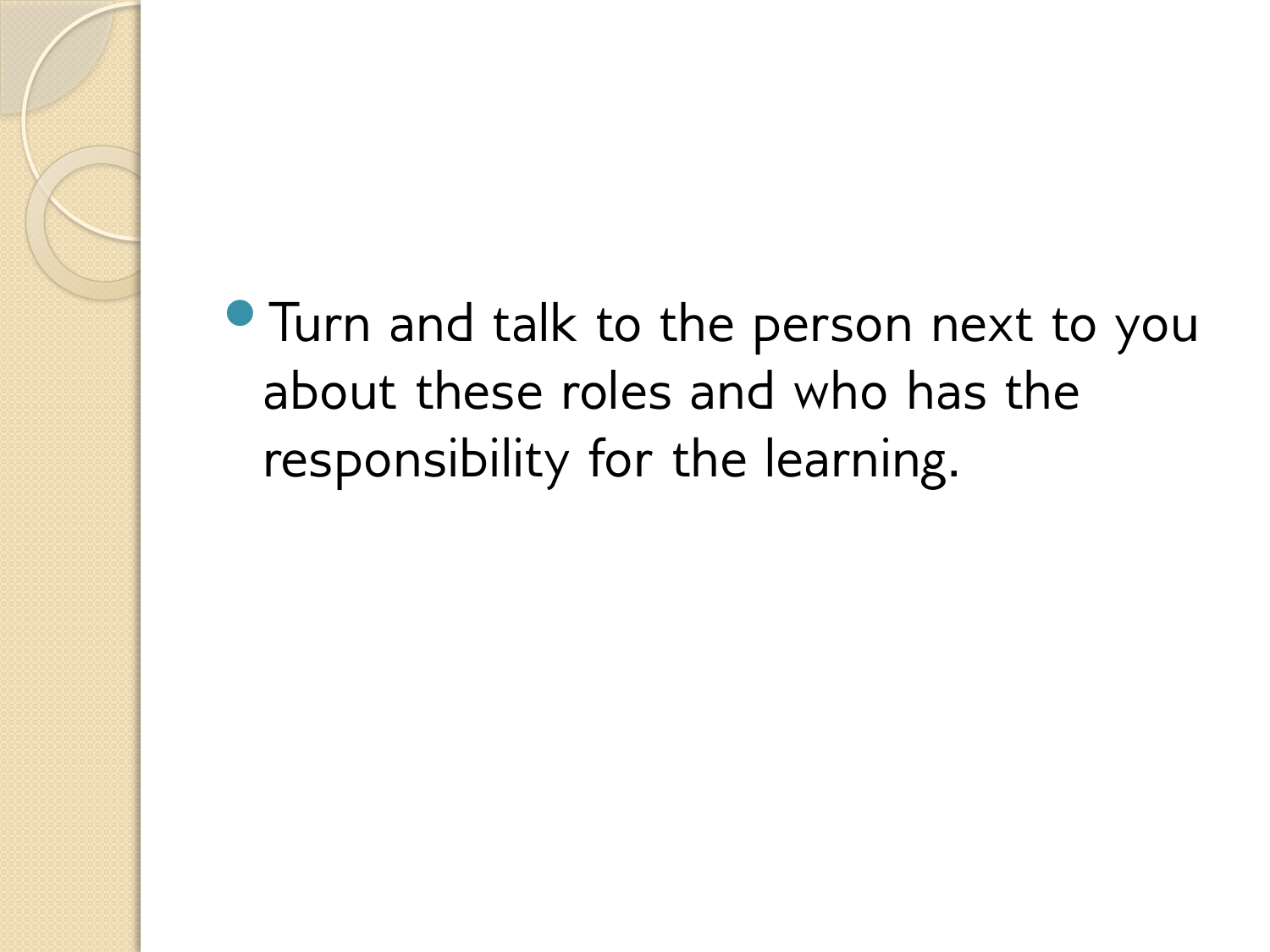

#

Turn and talk to the person next to you about these roles and who has the responsibility for the learning.